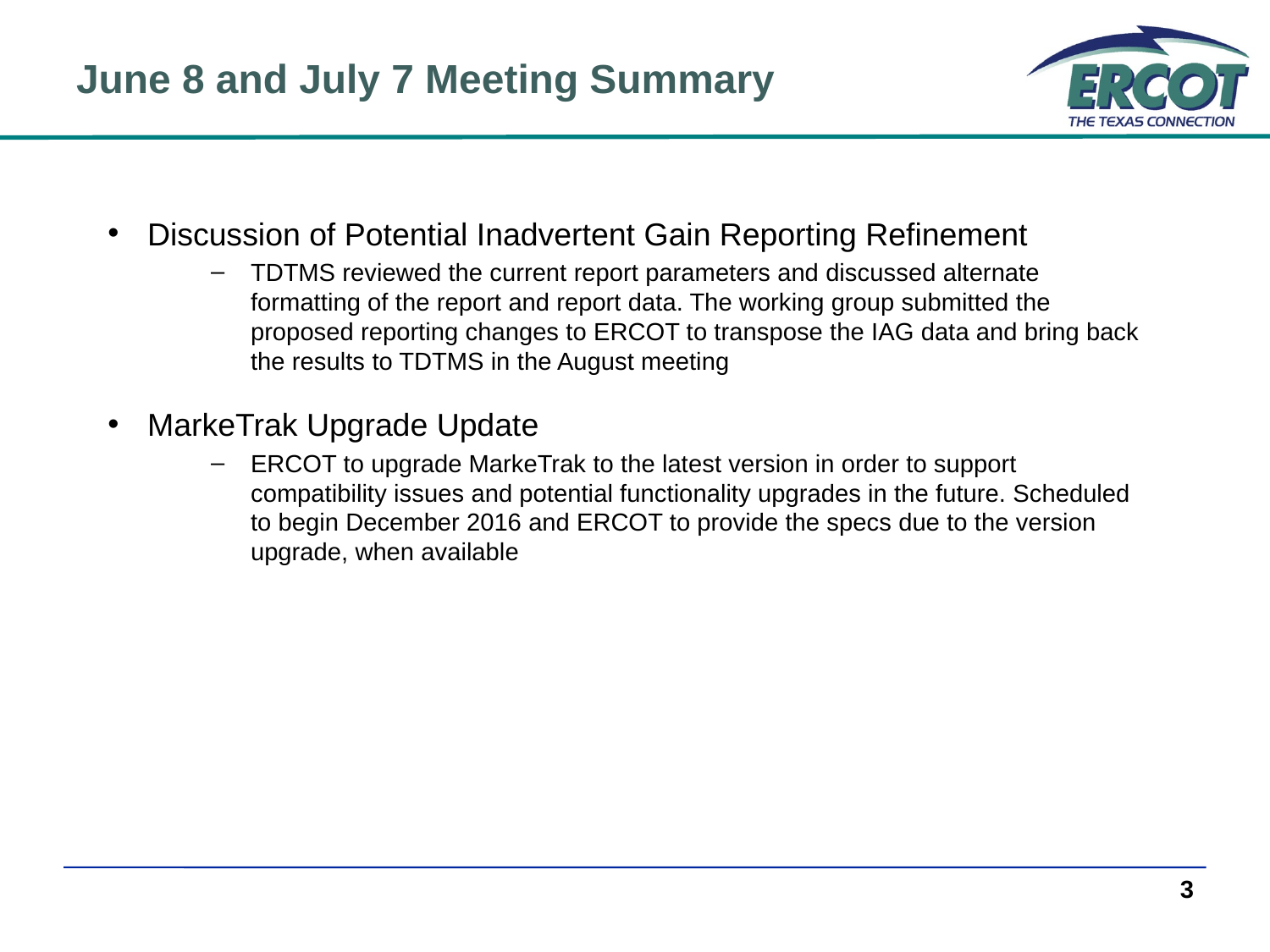

# June 8 and July 7 Meeting Summary

Discussion of Potential Inadvertent Gain Reporting Refinement
TDTMS reviewed the current report parameters and discussed alternate formatting of the report and report data. The working group submitted the proposed reporting changes to ERCOT to transpose the IAG data and bring back the results to TDTMS in the August meeting

MarkeTrak Upgrade Update
ERCOT to upgrade MarkeTrak to the latest version in order to support compatibility issues and potential functionality upgrades in the future. Scheduled to begin December 2016 and ERCOT to provide the specs due to the version upgrade, when available

3